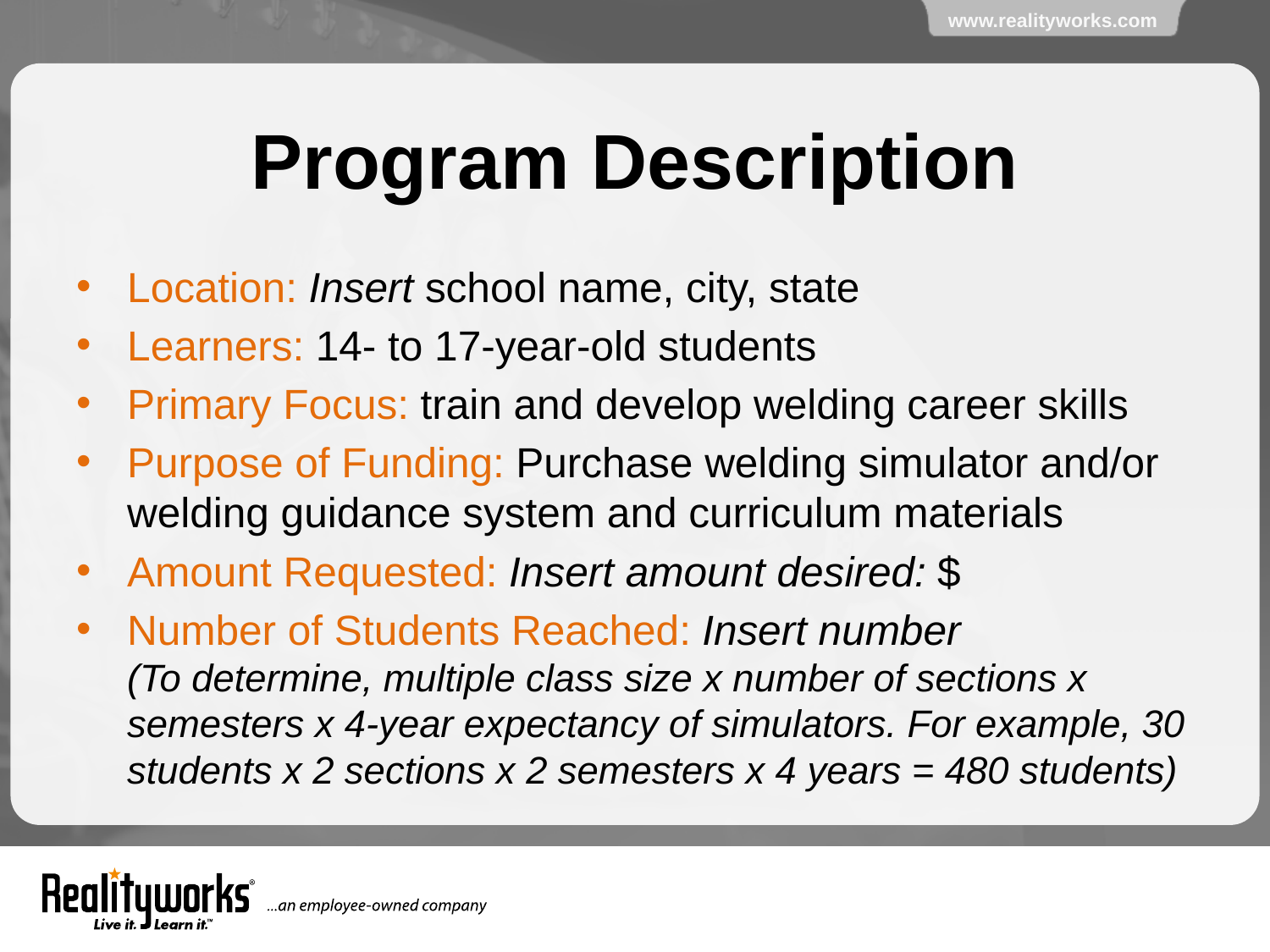

# Program Description
Location: Insert school name, city, state
Learners: 14- to 17-year-old students
Primary Focus: train and develop welding career skills
Purpose of Funding: Purchase welding simulator and/or welding guidance system and curriculum materials
Amount Requested: Insert amount desired: $
Number of Students Reached: Insert number
(To determine, multiple class size x number of sections x semesters x 4-year expectancy of simulators. For example, 30 students x 2 sections x 2 semesters x 4 years = 480 students)